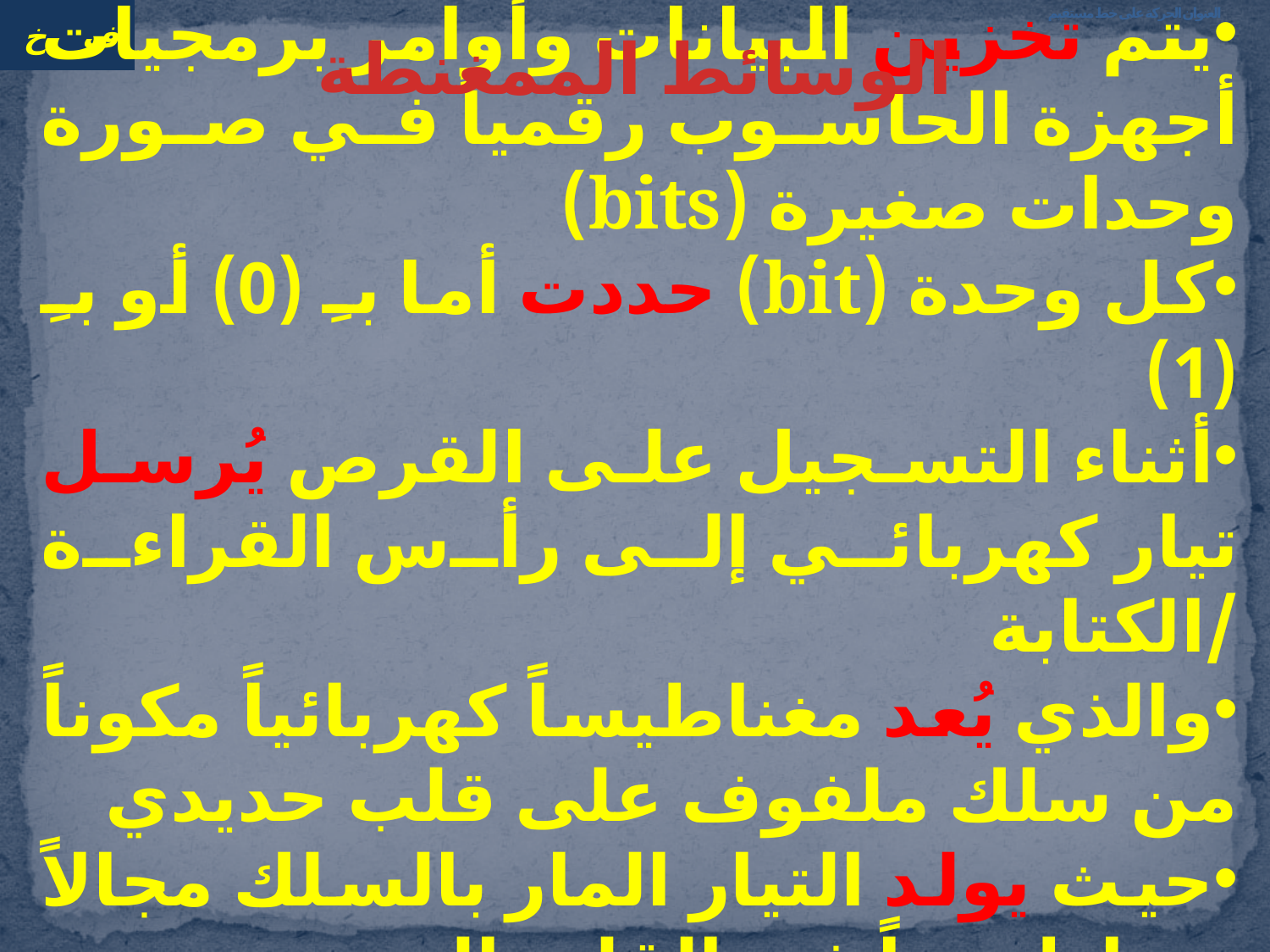

# العنوان الحركة على خط مستقيم
الوسائط الممغنطة
يتم تخزين البيانات وأوامر برمجيات أجهزة الحاسوب رقمياً في صورة وحدات صغيرة (bits)
كل وحدة (bit) حددت أما بـِ (0) أو بـِ (1)
أثناء التسجيل على القرص يُرسل تيار كهربائي إلى رأس القراءة /الكتابة
والذي يُعد مغناطيساً كهربائياً مكوناً من سلك ملفوف على قلب حديدي
حيث يولد التيار المار بالسلك مجالاً مغناطيسياً في القلب الحديدي